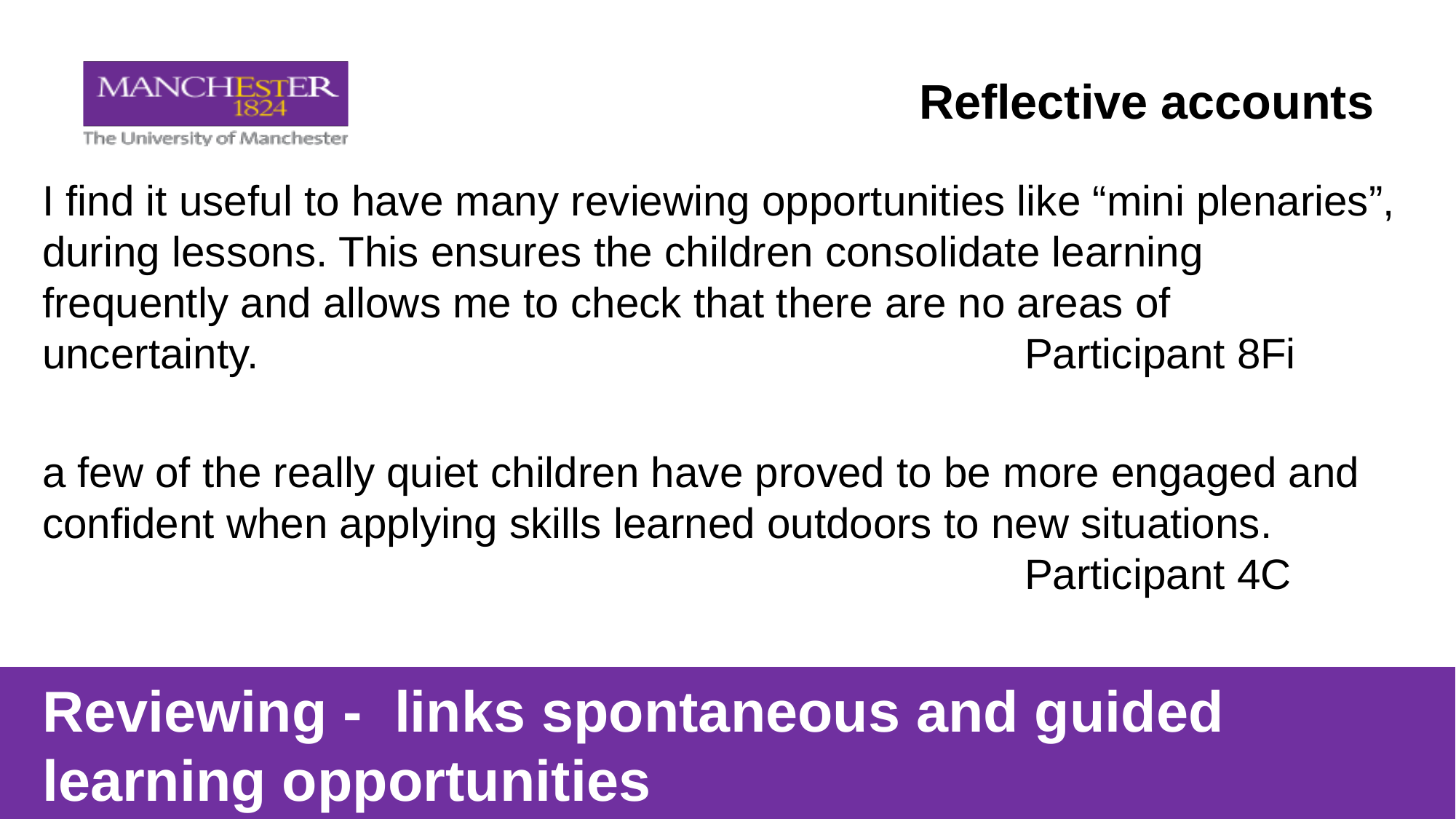

# Reflective accounts
I find it useful to have many reviewing opportunities like “mini plenaries”, during lessons. This ensures the children consolidate learning frequently and allows me to check that there are no areas of uncertainty. 							Participant 8Fi

a few of the really quiet children have proved to be more engaged and confident when applying skills learned outdoors to new situations. 										Participant 4C

Reviewing -  links spontaneous and guided learning opportunities